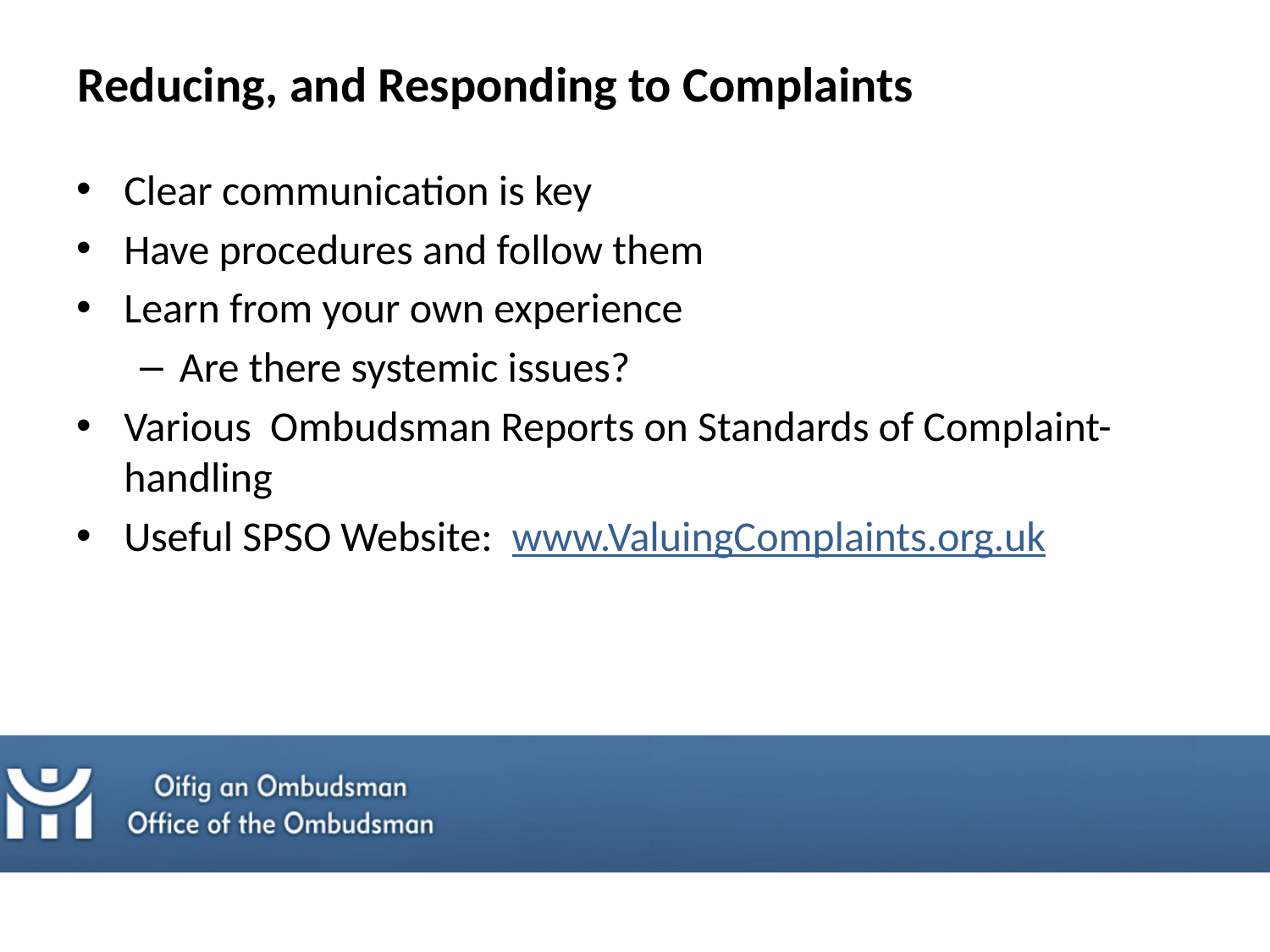

Reducing, and Responding to Complaints
Clear communication is key
Have procedures and follow them
Learn from your own experience
Are there systemic issues?
Various  Ombudsman Reports on Standards of Complaint-handling
Useful SPSO Website:  www.ValuingComplaints.org.uk